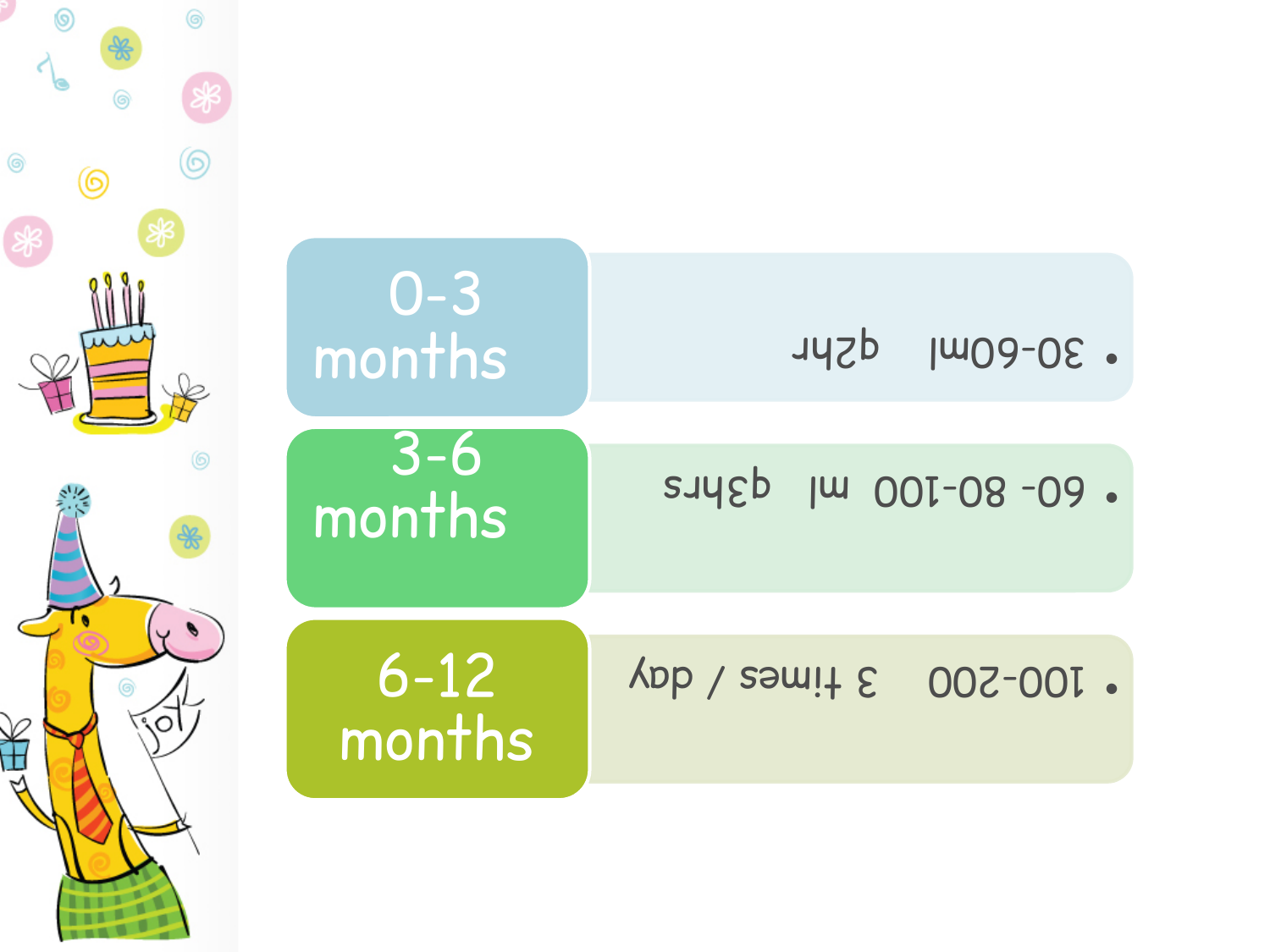

30-60ml    q2hr

0-3 months

60- 80-100  ml   q3hrs
3-6 months

100-200    3 times / day
6-12 months